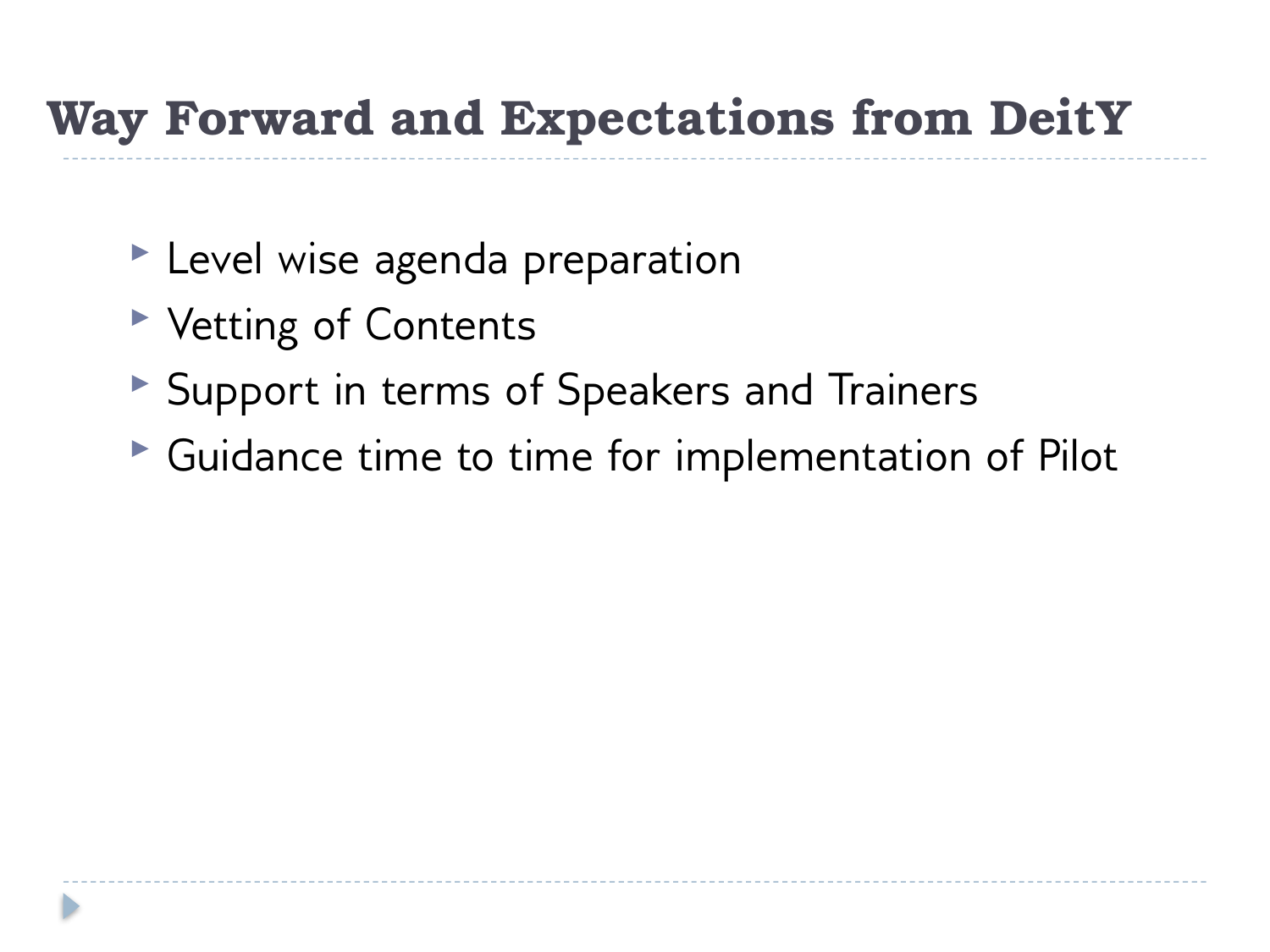

# Way Forward and Expectations from DeitY
Level wise agenda preparation
Vetting of Contents
Support in terms of Speakers and Trainers
Guidance time to time for implementation of Pilot